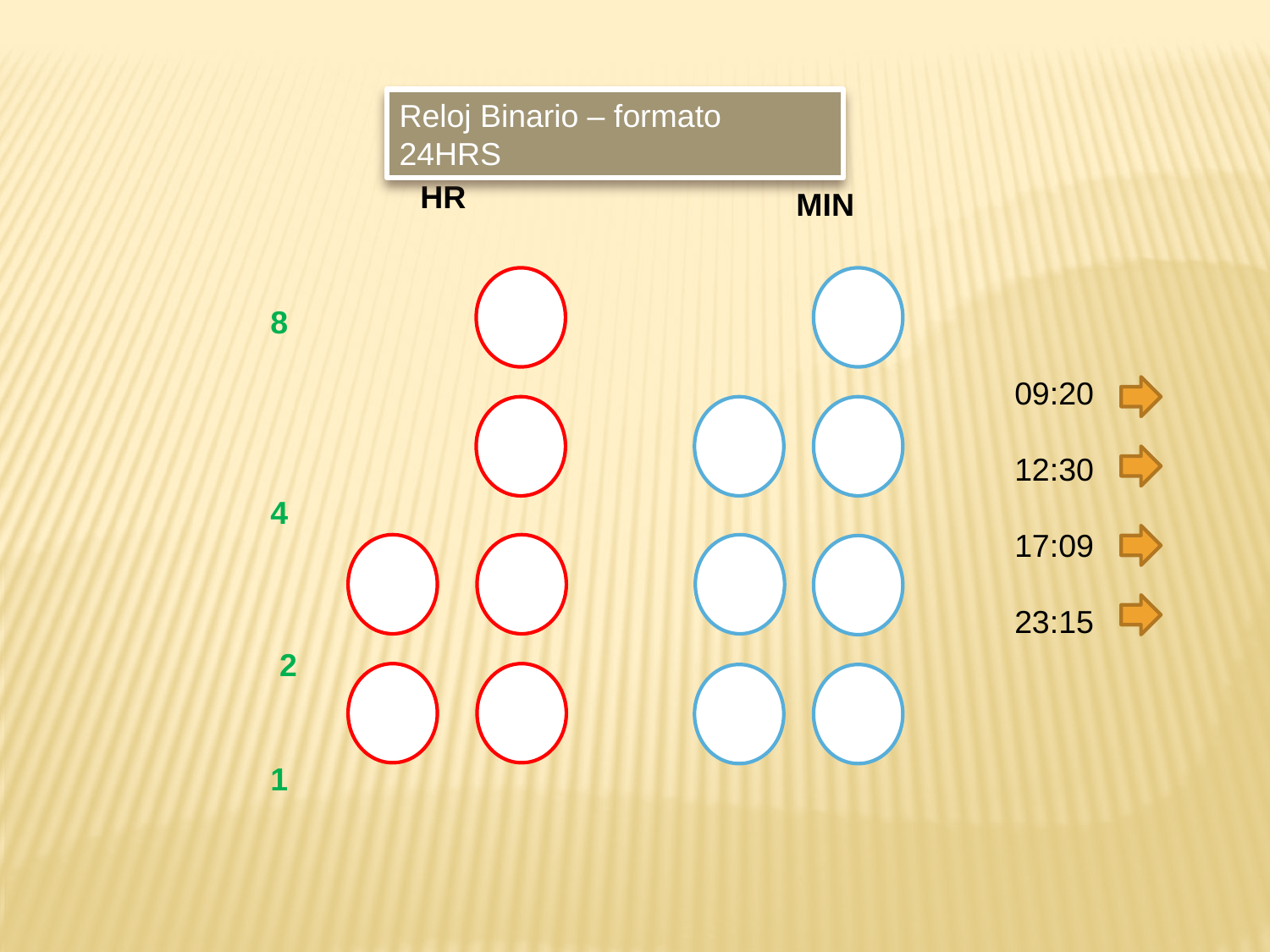

Reloj Binario – formato 24HRS
HR
MIN
   8

  4

 2

   1

09:20

12:30

17:09

23:15